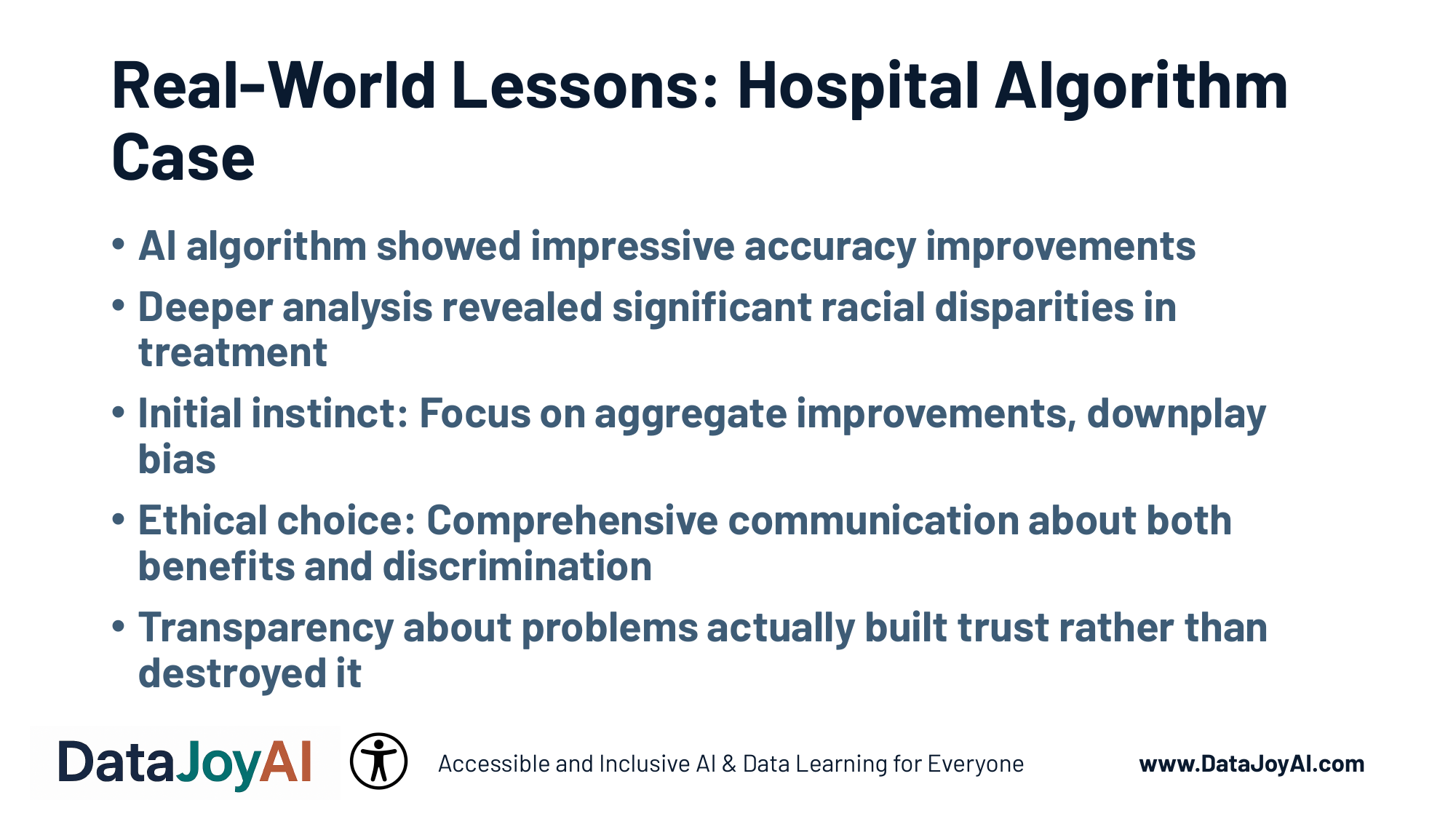

# Real-World Lessons: Hospital Algorithm Case
AI algorithm showed impressive accuracy improvements
Deeper analysis revealed significant racial disparities in treatment
Initial instinct: Focus on aggregate improvements, downplay bias
Ethical choice: Comprehensive communication about both benefits and discrimination
Transparency about problems actually built trust rather than destroyed it